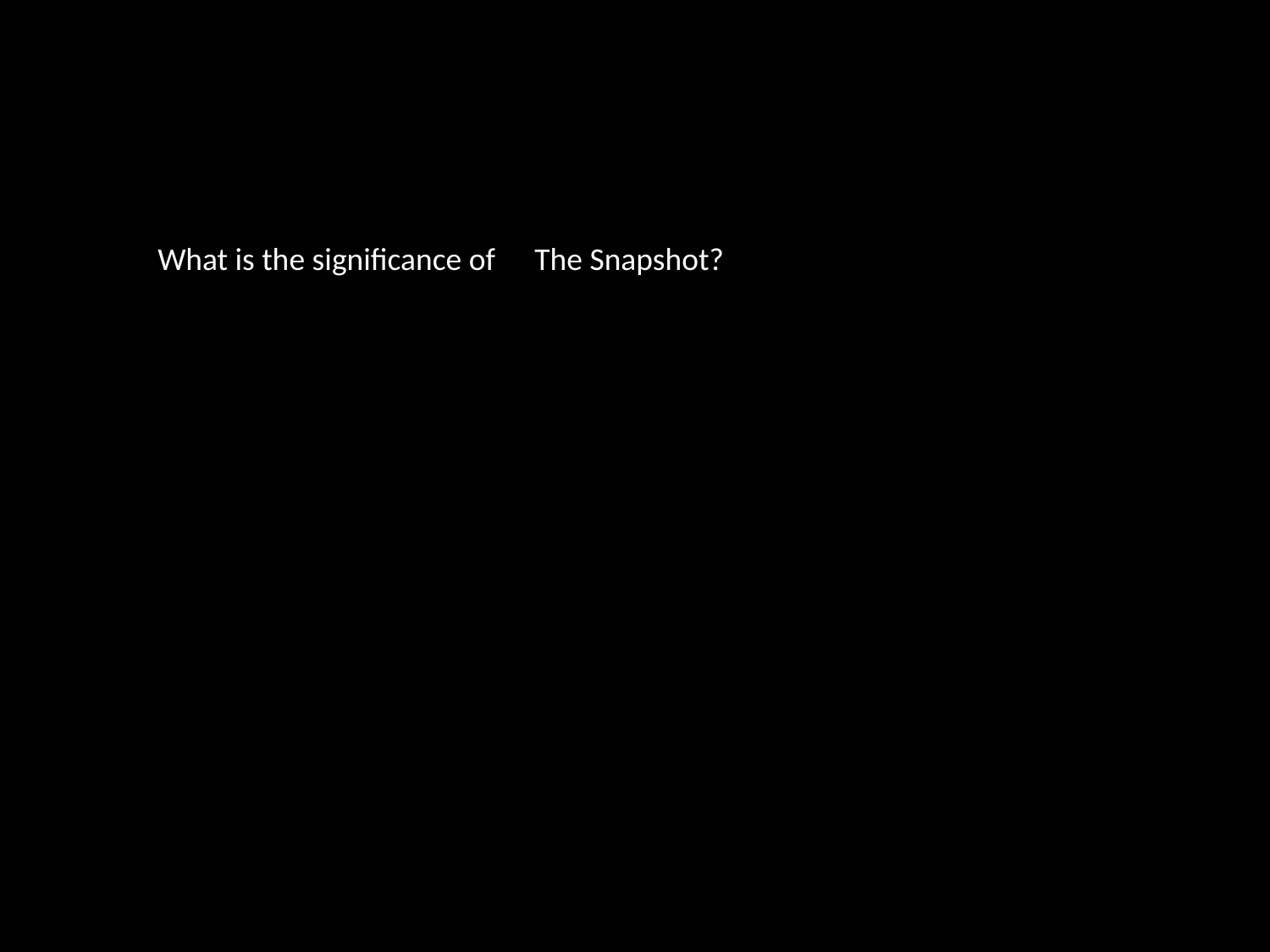

What is the significance of
The Snapshot?